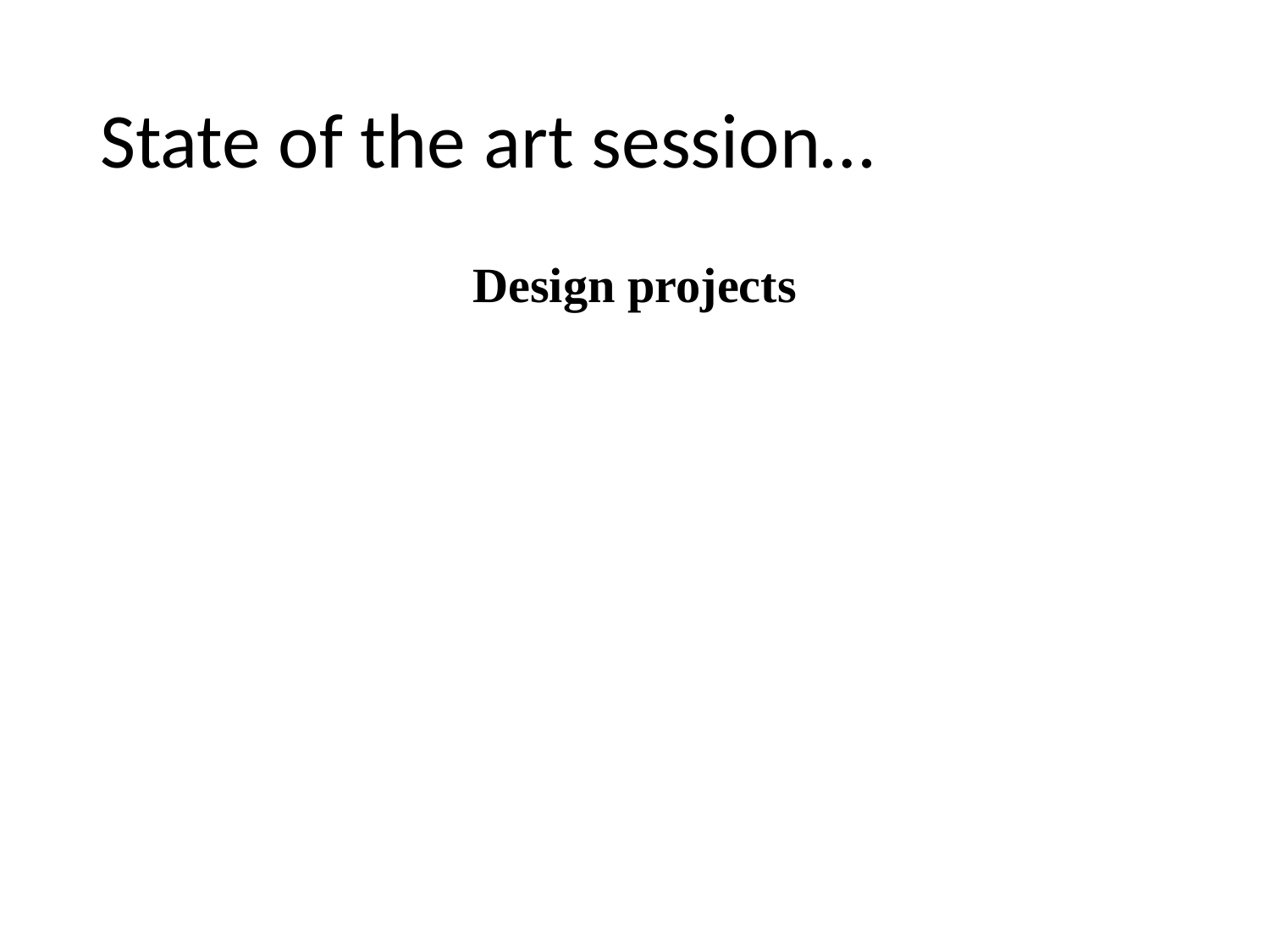

# State of the art session…
Design projects